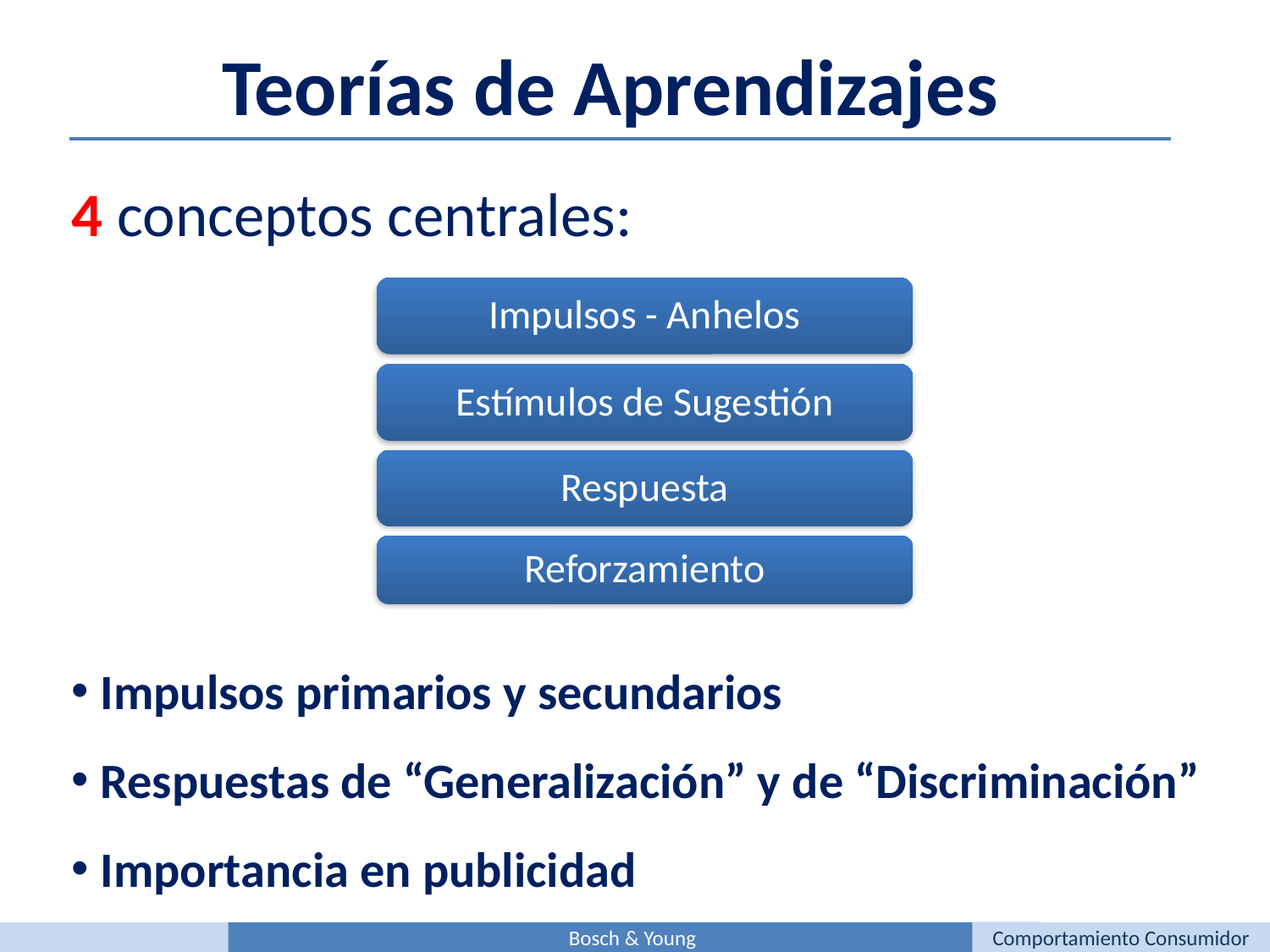

Teorías de Aprendizajes
4 conceptos centrales:
Impulsos - Anhelos
Estímulos de Sugestión
Respuesta
Reforzamiento
 Impulsos primarios y secundarios
 Respuestas de “Generalización” y de “Discriminación”
 Importancia en publicidad

Bosch & Young
Comportamiento Consumidor